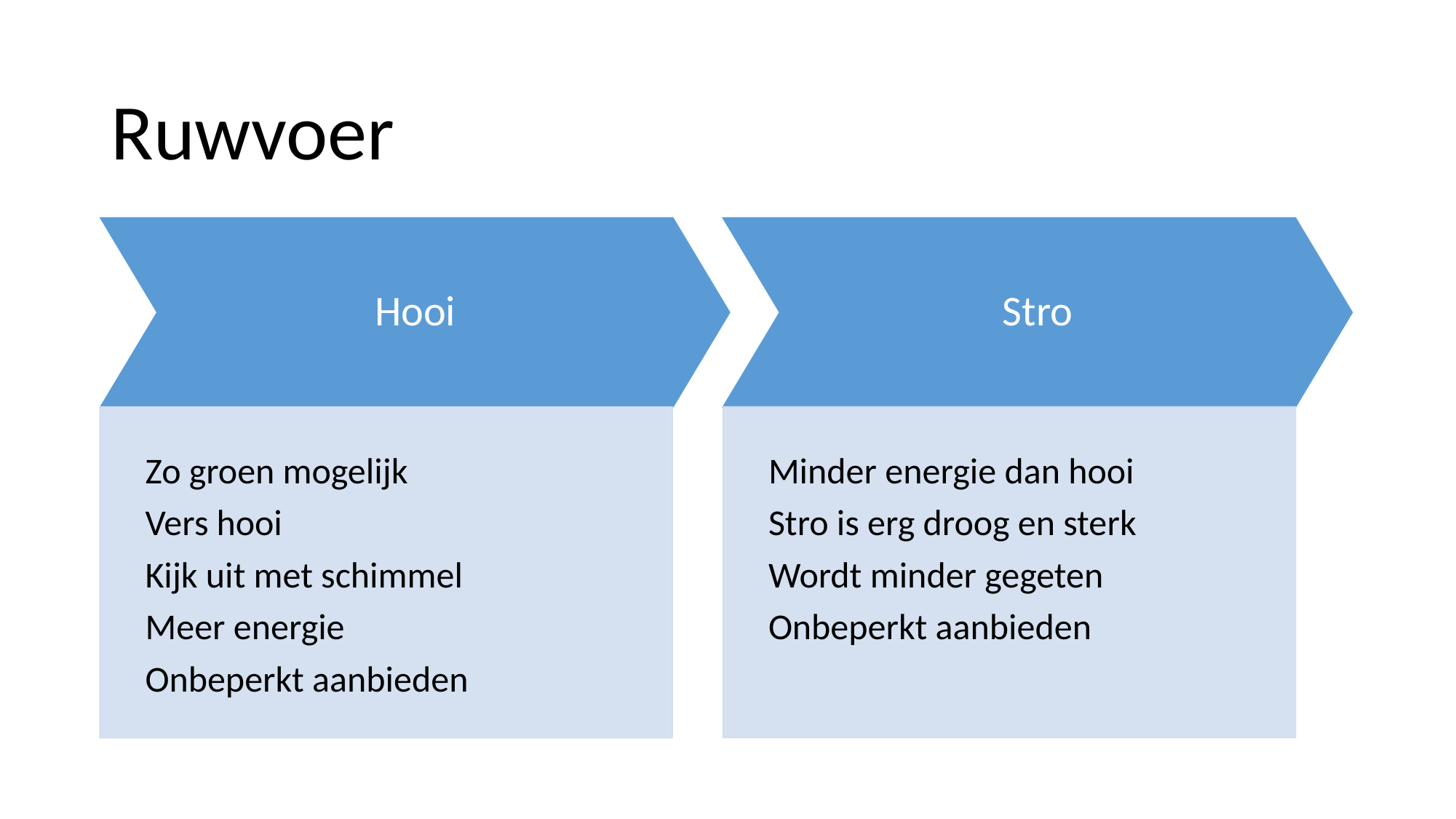

# Ruwvoer
Hooi
Zo groen mogelijk
Vers hooi
Kijk uit met schimmel
Meer energie
Onbeperkt aanbieden
Stro
Minder energie dan hooi
Stro is erg droog en sterk
Wordt minder gegeten
Onbeperkt aanbieden